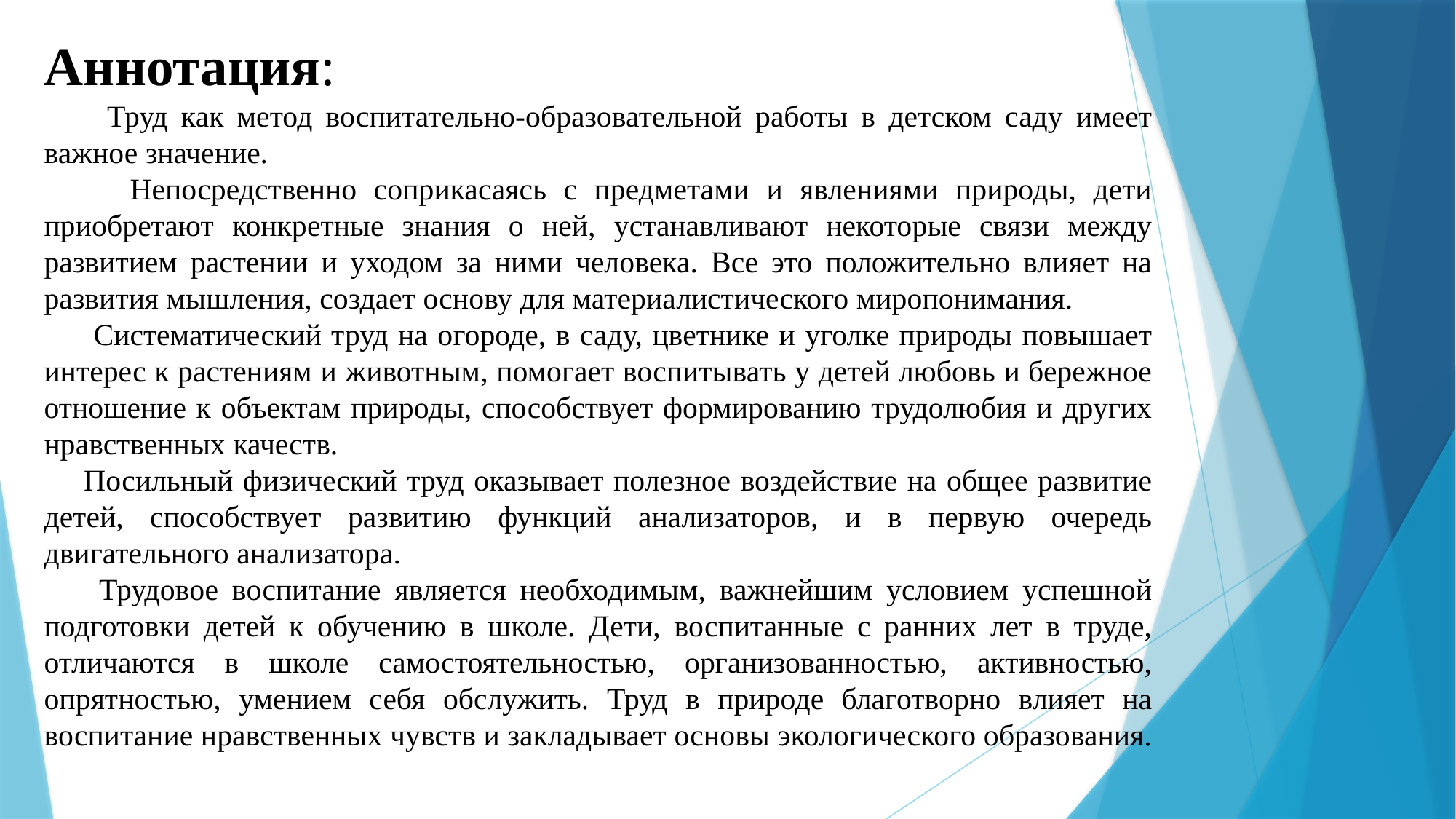

Аннотация:
     Труд как метод воспитательно-образовательной работы в детском саду имеет важное значение.
     Непосредственно соприкасаясь с предметами и явлениями природы, дети приобретают конкретные знания о ней, устанавливают некоторые связи между развитием растении и уходом за ними человека. Все это положительно влияет на развития мышления, создает основу для материалистического миропонимания.
     Систематический труд на огороде, в саду, цветнике и уголке природы повышает интерес к растениям и животным, помогает воспитывать у детей любовь и бережное отношение к объектам природы, способствует формированию трудолюбия и других нравственных качеств.
    Посильный физический труд оказывает полезное воздействие на общее развитие детей, способствует развитию функций анализаторов, и в первую очередь двигательного анализатора.
    Трудовое воспитание является необходимым, важнейшим условием успешной подготовки детей к обучению в школе. Дети, воспитанные с ранних лет в труде, отличаются в школе самостоятельностью, организованностью, активностью, опрятностью, умением себя обслужить. Труд в природе благотворно влияет на воспитание нравственных чувств и закладывает основы экологического образования.